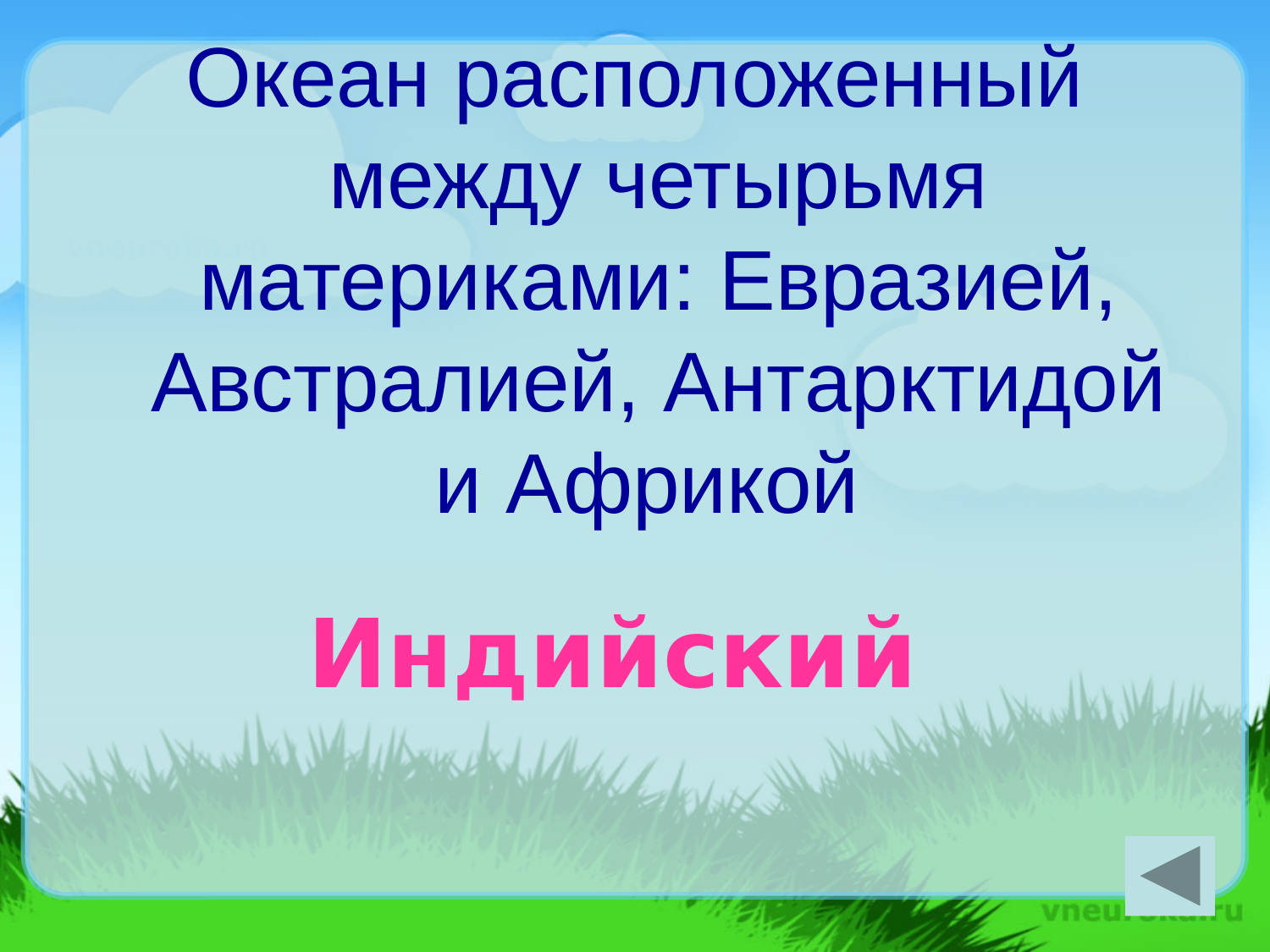

Океан расположенный между четырьмя материками: Евразией, Австралией, Антарктидой и Африкой
Индийский